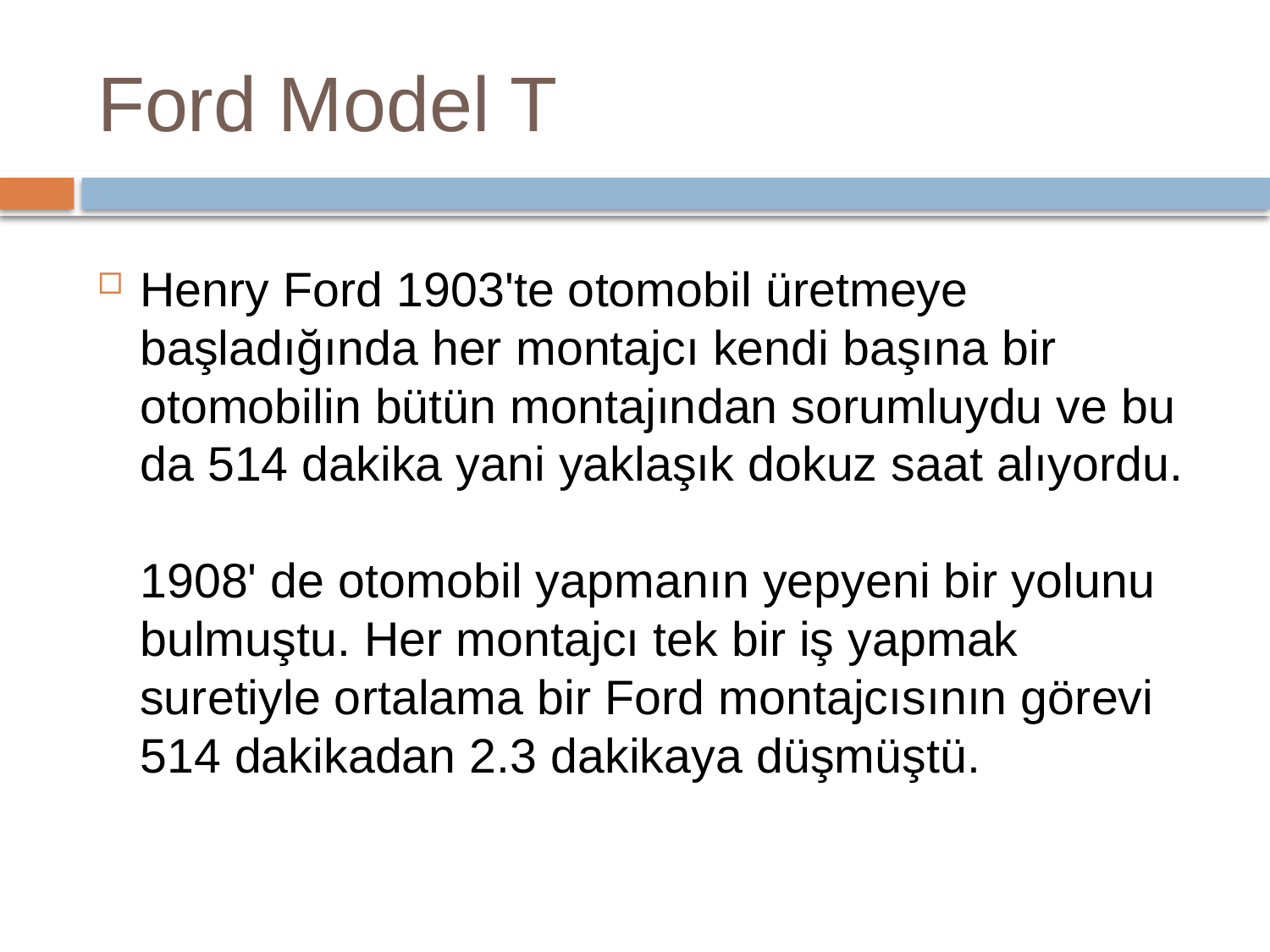

# Ford Model T
Henry Ford 1903'te otomobil üretmeye başladığında her montajcı kendi başına bir otomobilin bütün montajından sorumluydu ve bu da 514 dakika yani yaklaşık dokuz saat alıyordu. 
1908' de otomobil yapmanın yepyeni bir yolunu bulmuştu. Her montajcı tek bir iş yapmak suretiyle ortalama bir Ford montajcısının görevi 514 dakikadan 2.3 dakikaya düşmüştü.